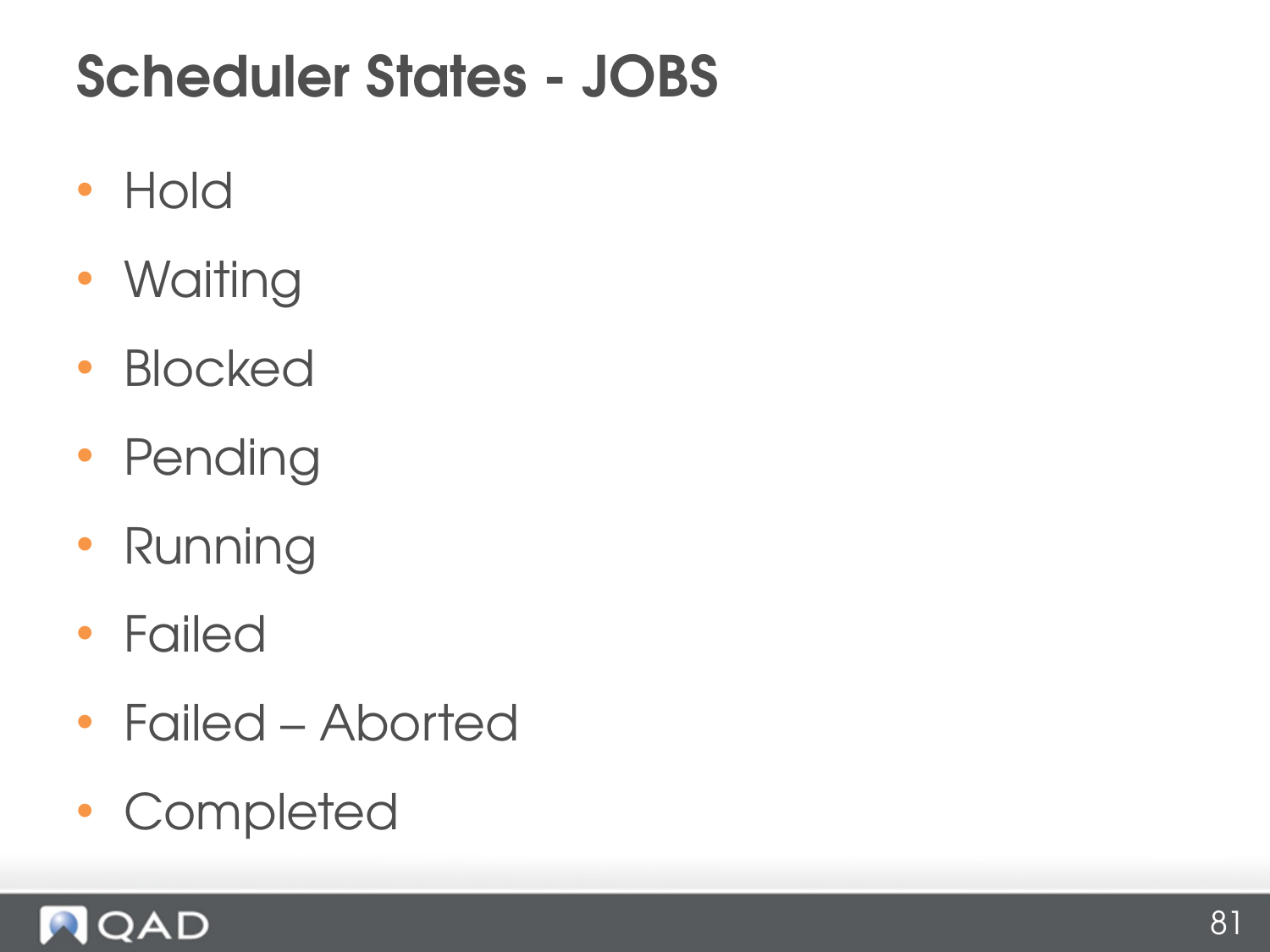

# Scheduler States - JOBS
Hold
Waiting
Blocked
Pending
Running
Failed
Failed – Aborted
Completed
81